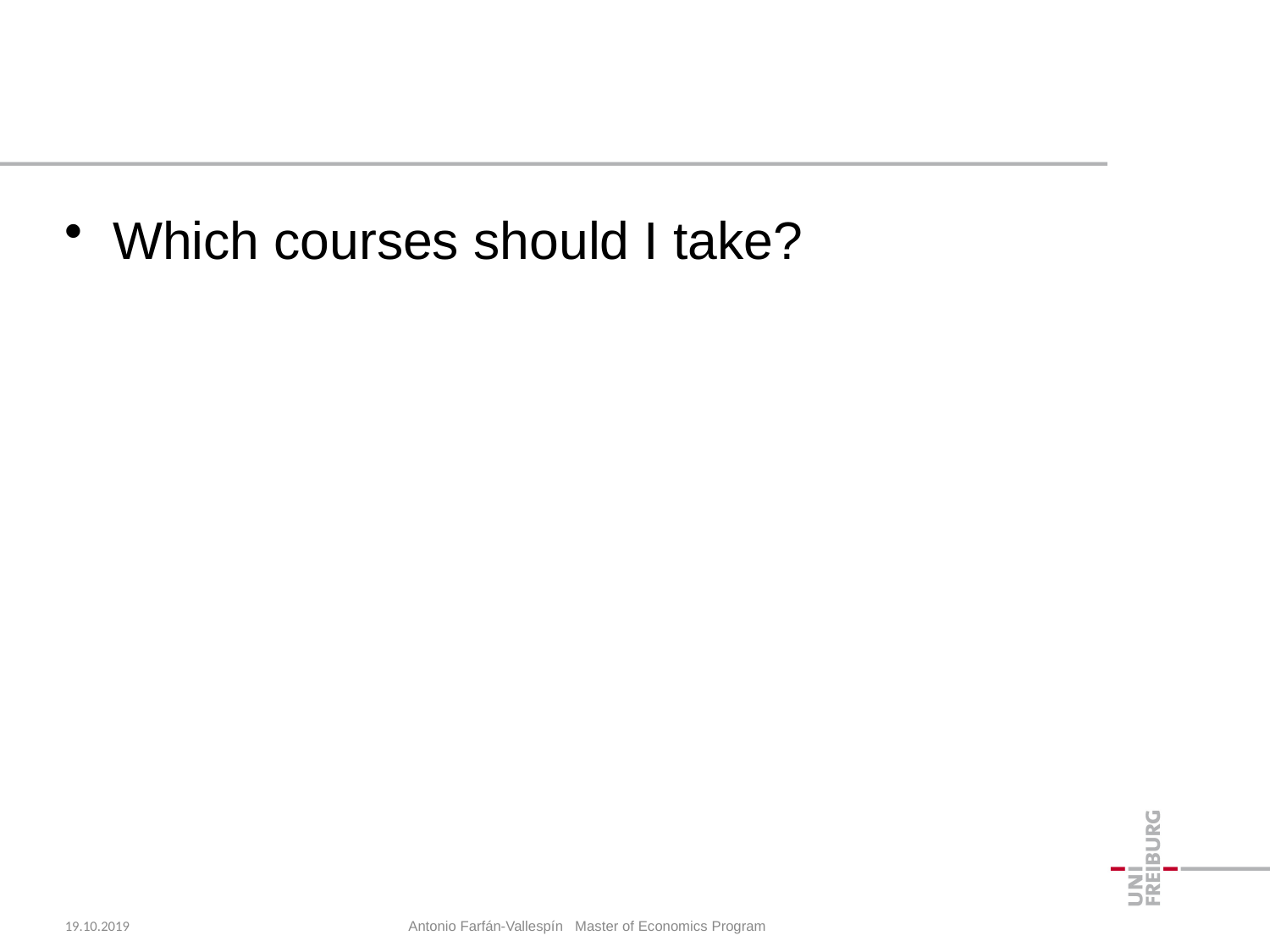

#
Which courses should I take?

19.10.2019
Antonio Farfán-Vallespín   Master of Economics Program